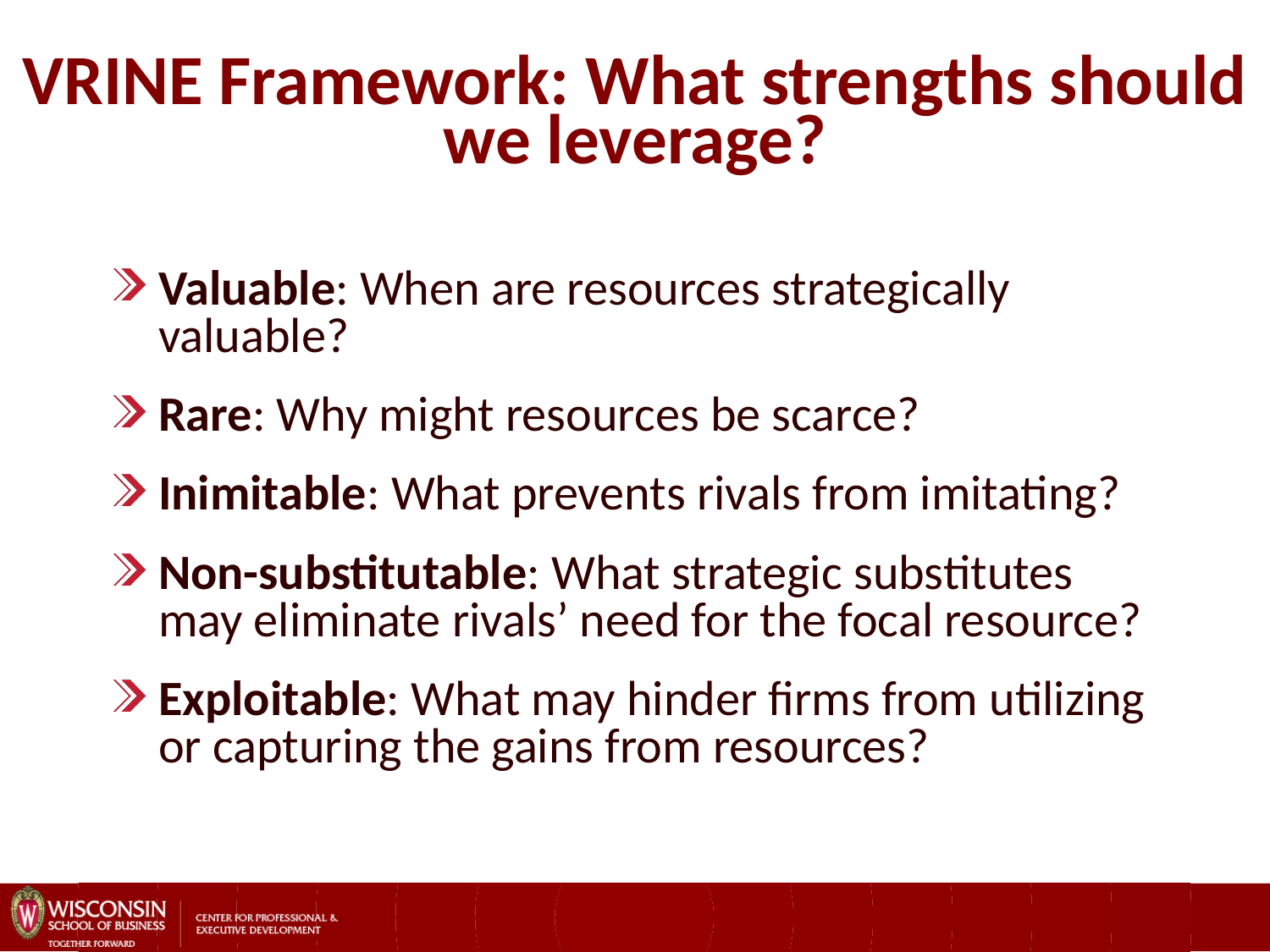

# VRINE Framework: What strengths should we leverage?
Valuable: When are resources strategically valuable?
Rare: Why might resources be scarce?
Inimitable: What prevents rivals from imitating?
Non-substitutable: What strategic substitutes may eliminate rivals’ need for the focal resource?
Exploitable: What may hinder firms from utilizing or capturing the gains from resources?